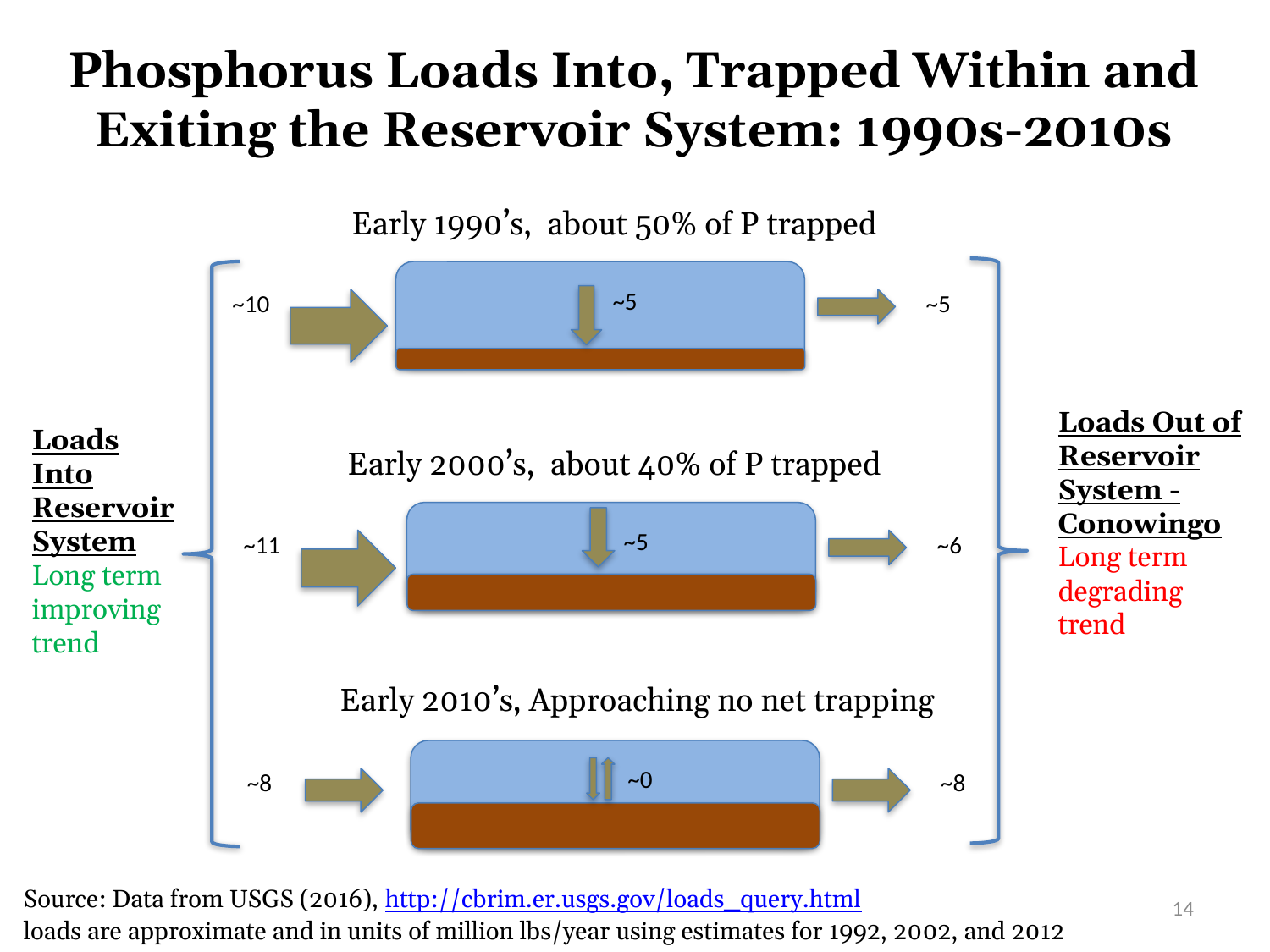

# Phosphorus Loads Into, Trapped Within and Exiting the Reservoir System: 1990s-2010s
Early 1990’s,  about 50% of P trapped

~5
~10
~5

Loads Out of Reservoir System - Conowingo Long term degrading trend

Loads Into Reservoir System
Long term improving trend
Early 2000’s,  about 40% of P trapped

~5
~11
~6

Early 2010’s, Approaching no net trapping

~0
~8
~8

Source: Data from USGS (2016), http://cbrim.er.usgs.gov/loads_query.html
loads are approximate and in units of million lbs/year using estimates for 1992, 2002, and 2012
14